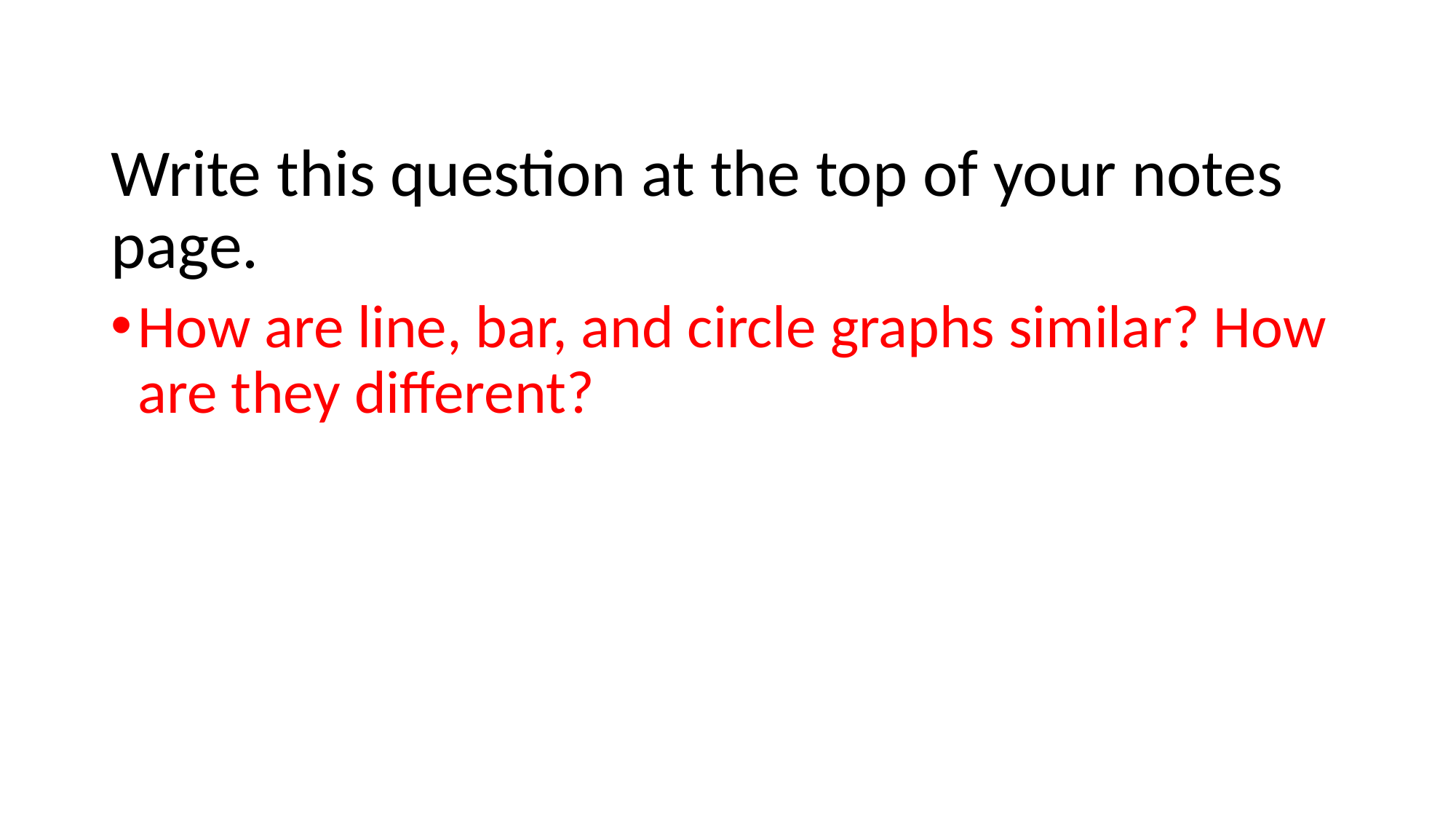

# Write this question at the top of your notes page.
How are line, bar, and circle graphs similar? How are they different?